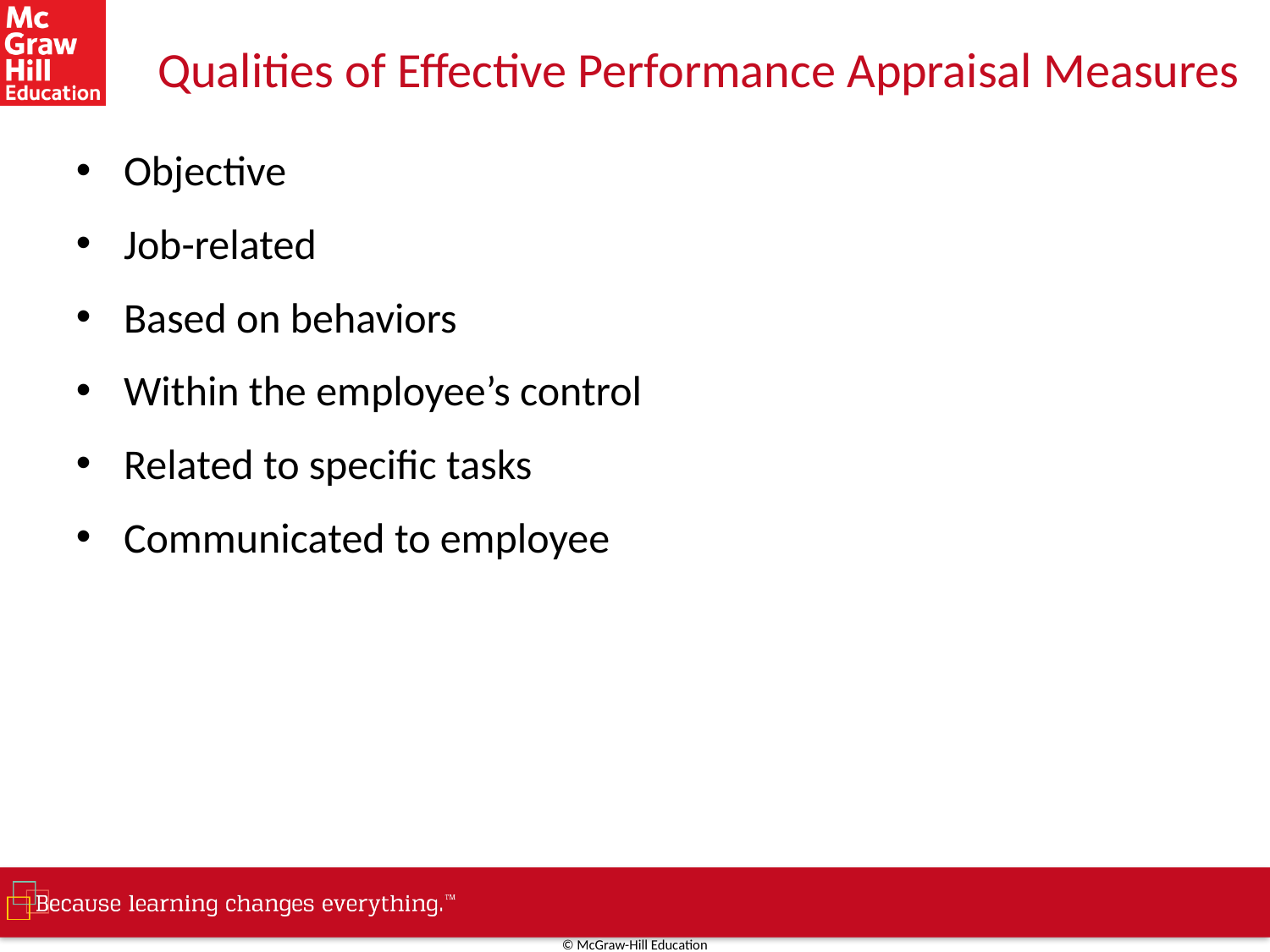

# Qualities of Effective Performance Appraisal Measures
Objective
Job-related
Based on behaviors
Within the employee’s control
Related to specific tasks
Communicated to employee